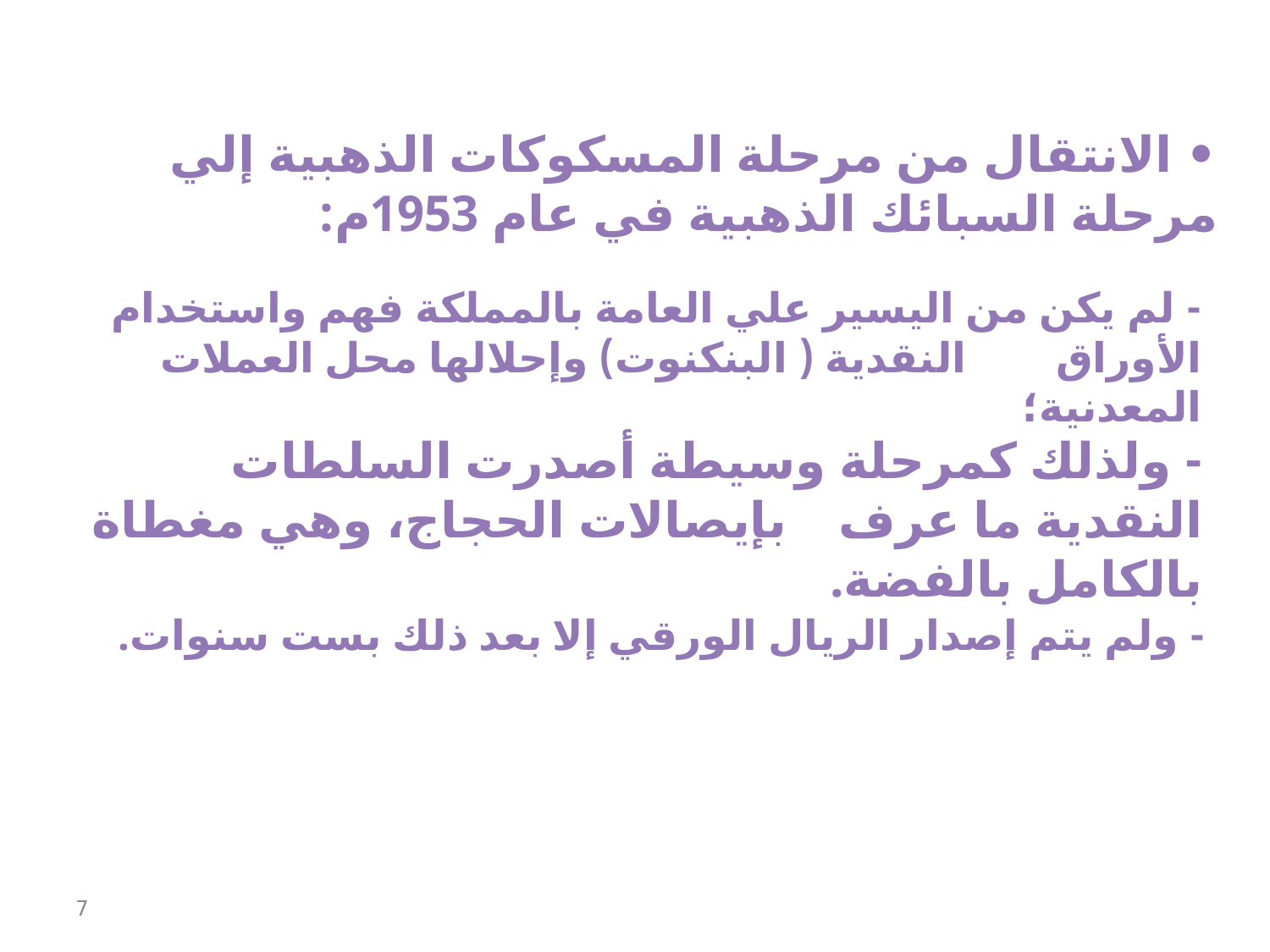

• 	الانتقال من مرحلة المسكوكات الذهبية إلي مرحلة السبائك 	الذهبية في عام 1953م:

	- لم يكن من اليسير علي العامة بالمملكة فهم واستخدام الأوراق 	  	  النقدية ( البنكنوت) وإحلالها محل العملات المعدنية؛
	- ولذلك كمرحلة وسيطة أصدرت السلطات النقدية ما عرف 	   بإيصالات الحجاج، وهي مغطاة بالكامل بالفضة.
	- ولم يتم إصدار الريال الورقي إلا بعد ذلك بست سنوات.
7